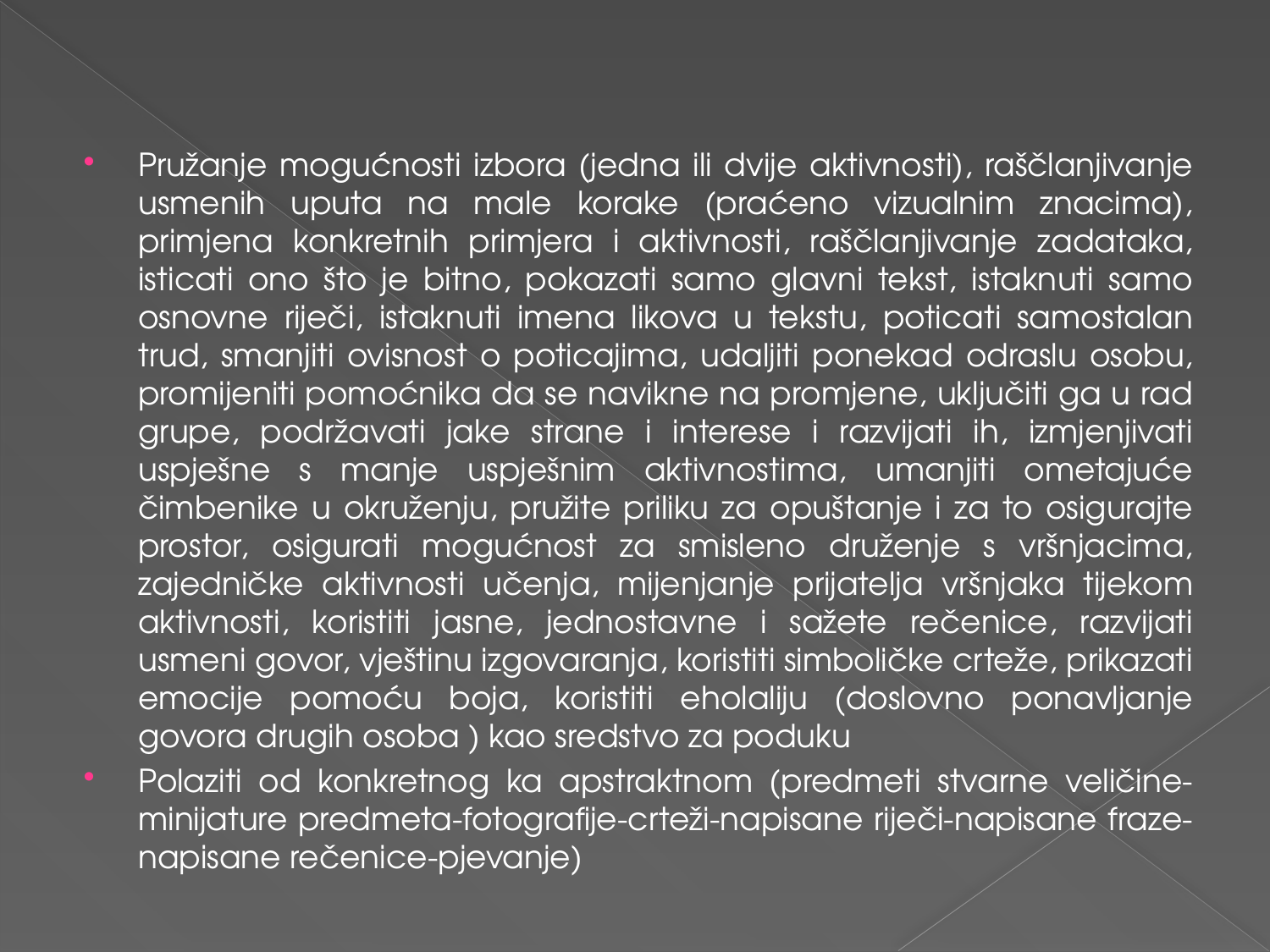

#
Pružanje mogućnosti izbora (jedna ili dvije aktivnosti), raščlanjivanje usmenih uputa na male korake (praćeno vizualnim znacima), primjena konkretnih primjera i aktivnosti, raščlanjivanje zadataka, isticati ono što je bitno, pokazati samo glavni tekst, istaknuti samo osnovne riječi, istaknuti imena likova u tekstu, poticati samostalan trud, smanjiti ovisnost o poticajima, udaljiti ponekad odraslu osobu, promijeniti pomoćnika da se navikne na promjene, uključiti ga u rad grupe, podržavati jake strane i interese i razvijati ih, izmjenjivati uspješne s manje uspješnim aktivnostima, umanjiti ometajuće čimbenike u okruženju, pružite priliku za opuštanje i za to osigurajte prostor, osigurati mogućnost za smisleno druženje s vršnjacima, zajedničke aktivnosti učenja, mijenjanje prijatelja vršnjaka tijekom aktivnosti, koristiti jasne, jednostavne i sažete rečenice, razvijati usmeni govor, vještinu izgovaranja, koristiti simboličke crteže, prikazati emocije pomoću boja, koristiti eholaliju (doslovno ponavljanje govora drugih osoba ) kao sredstvo za poduku
Polaziti od konkretnog ka apstraktnom (predmeti stvarne veličine-minijature predmeta-fotografije-crteži-napisane riječi-napisane fraze-napisane rečenice-pjevanje)